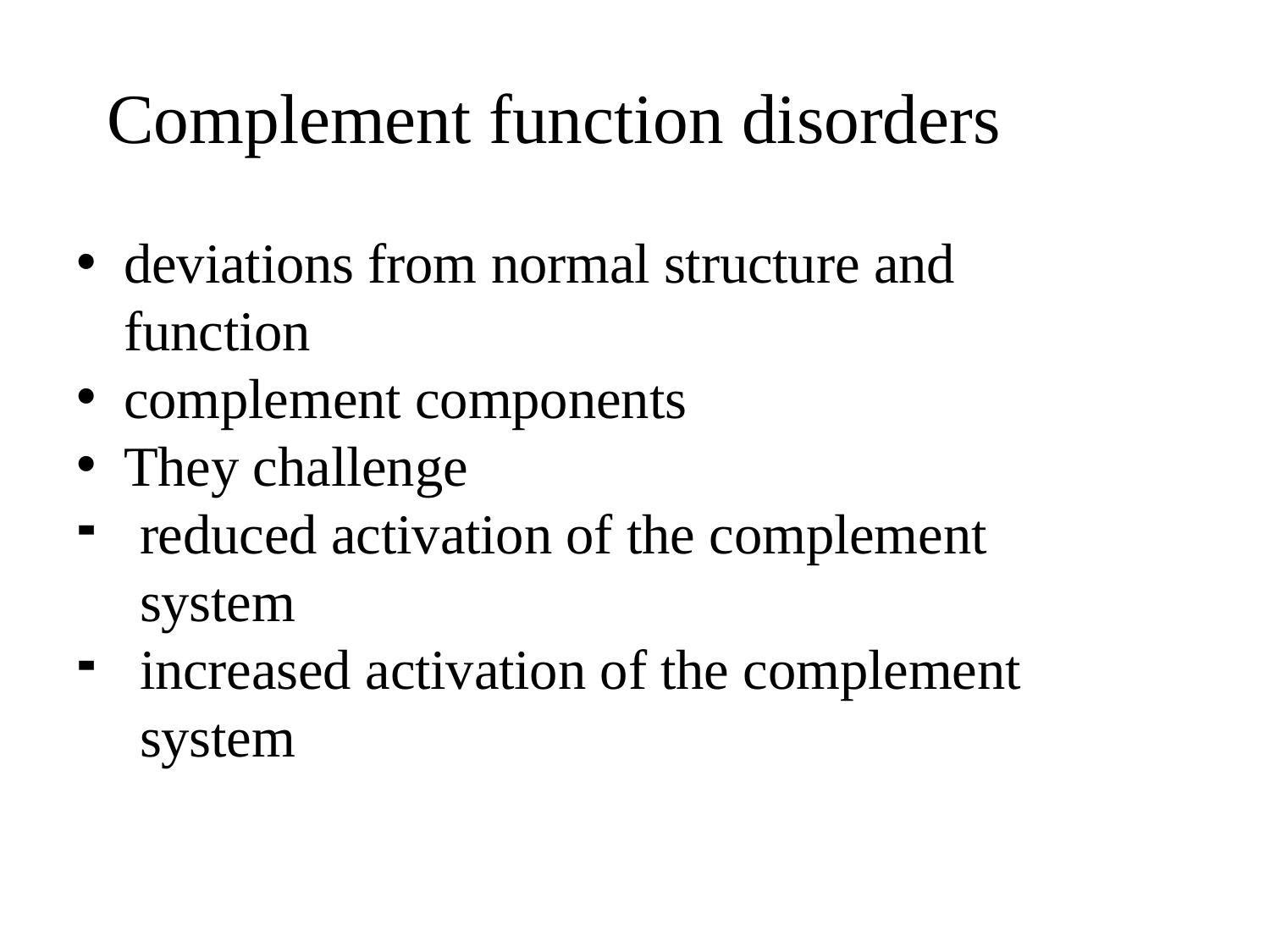

# Complement function disorders
deviations from normal structure and function
complement components
They challenge
reduced activation of the complement system
increased activation of the complement system